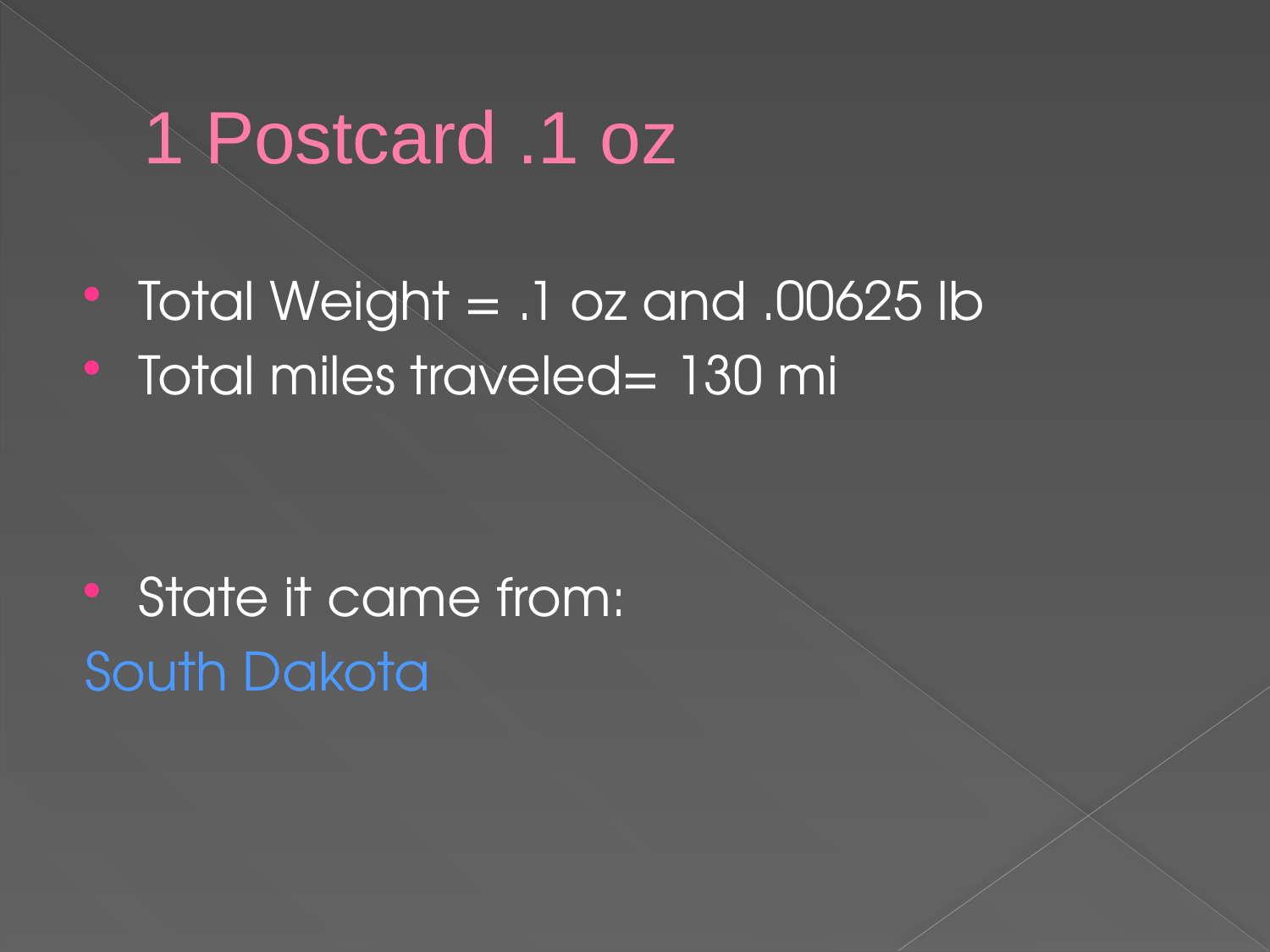

# 1 Postcard .1 oz
Total Weight = .1 oz and .00625 lb
Total miles traveled= 130 mi

State it came from:
South Dakota